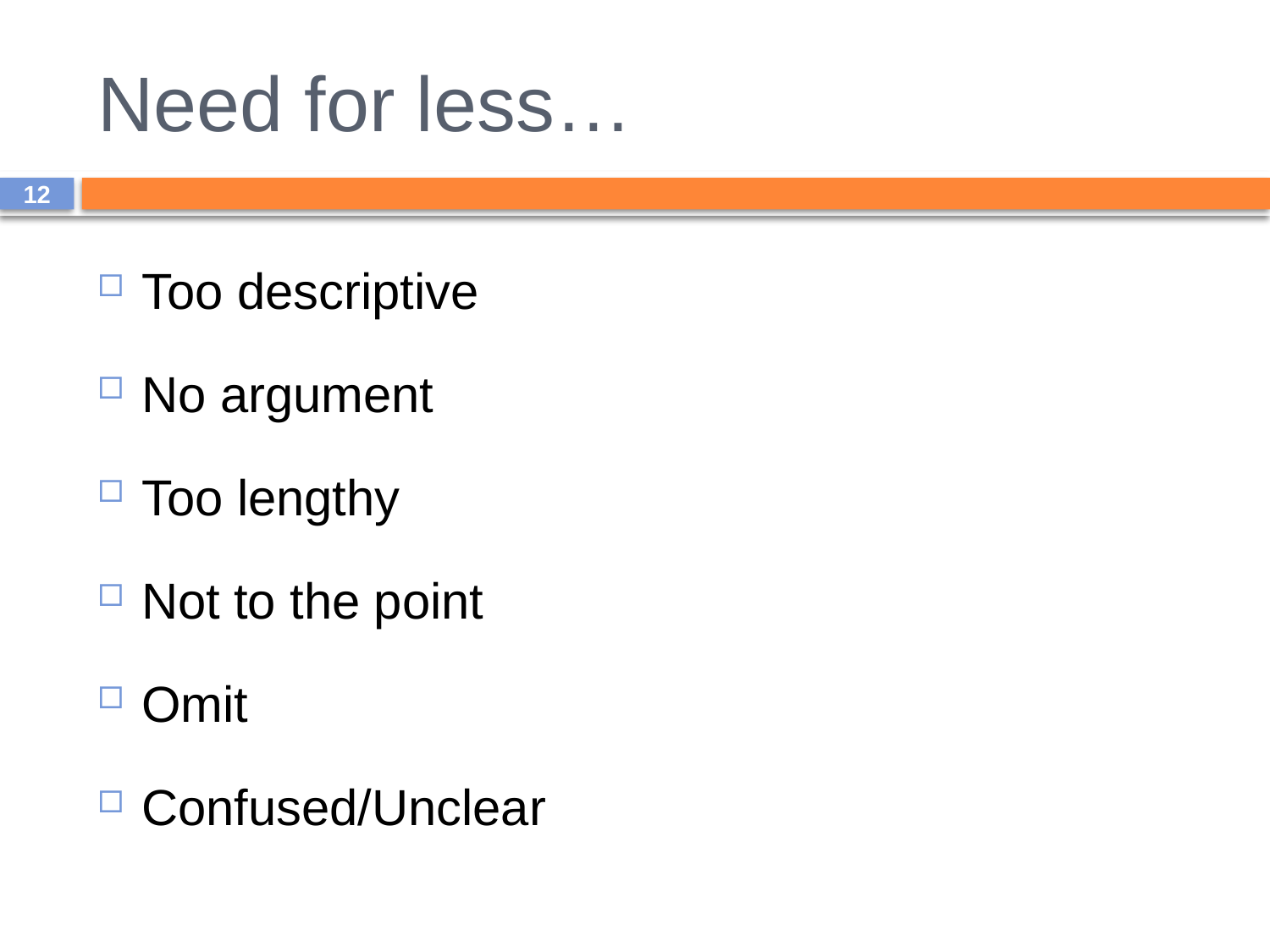

# Need for less…
12
Too descriptive
No argument
Too lengthy
Not to the point
Omit
Confused/Unclear